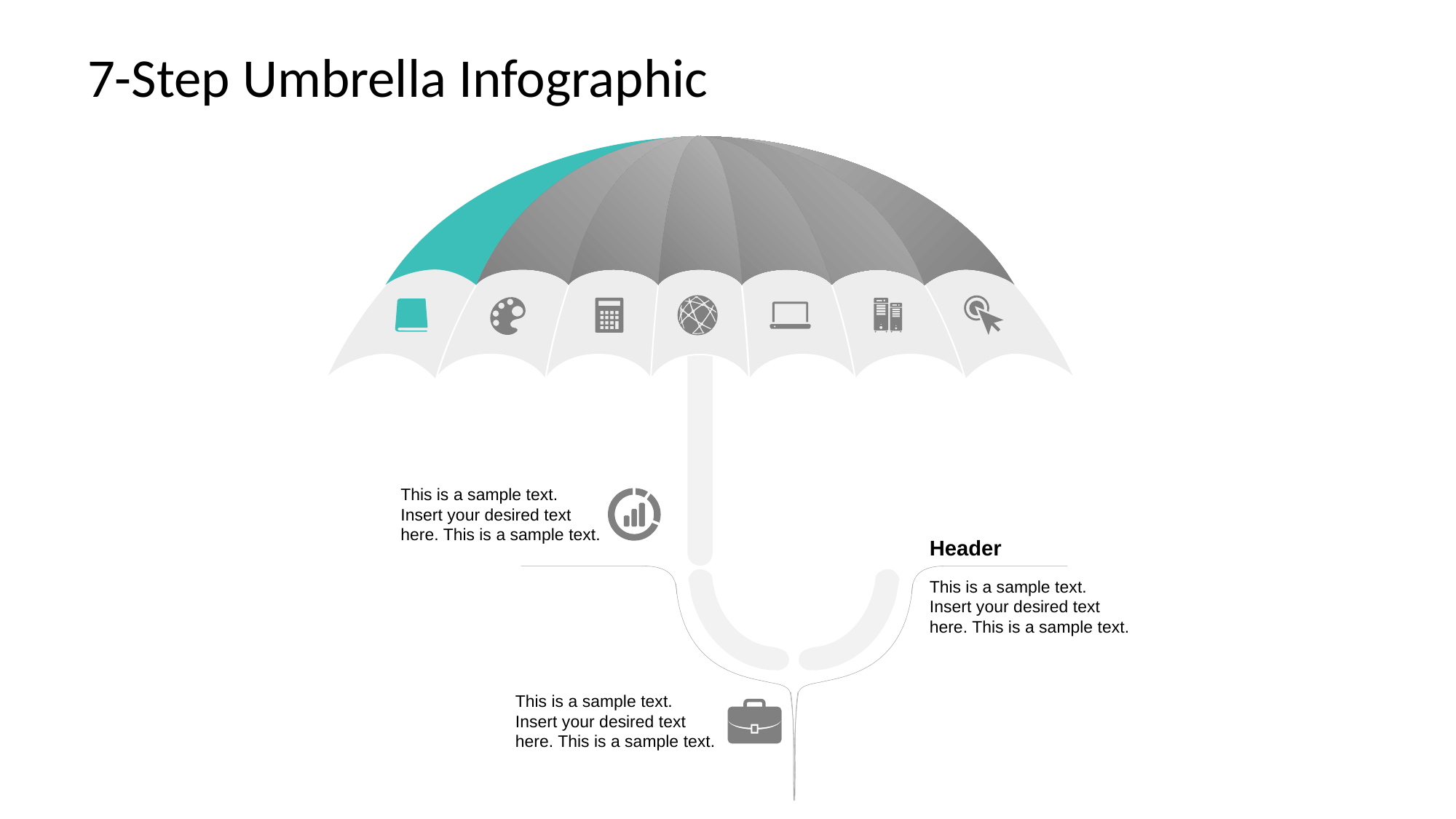

# 7-Step Umbrella Infographic

This is a sample text. Insert your desired text here. This is a sample text.

Header

This is a sample text. Insert your desired text here. This is a sample text.
This is a sample text. Insert your desired text here. This is a sample text.